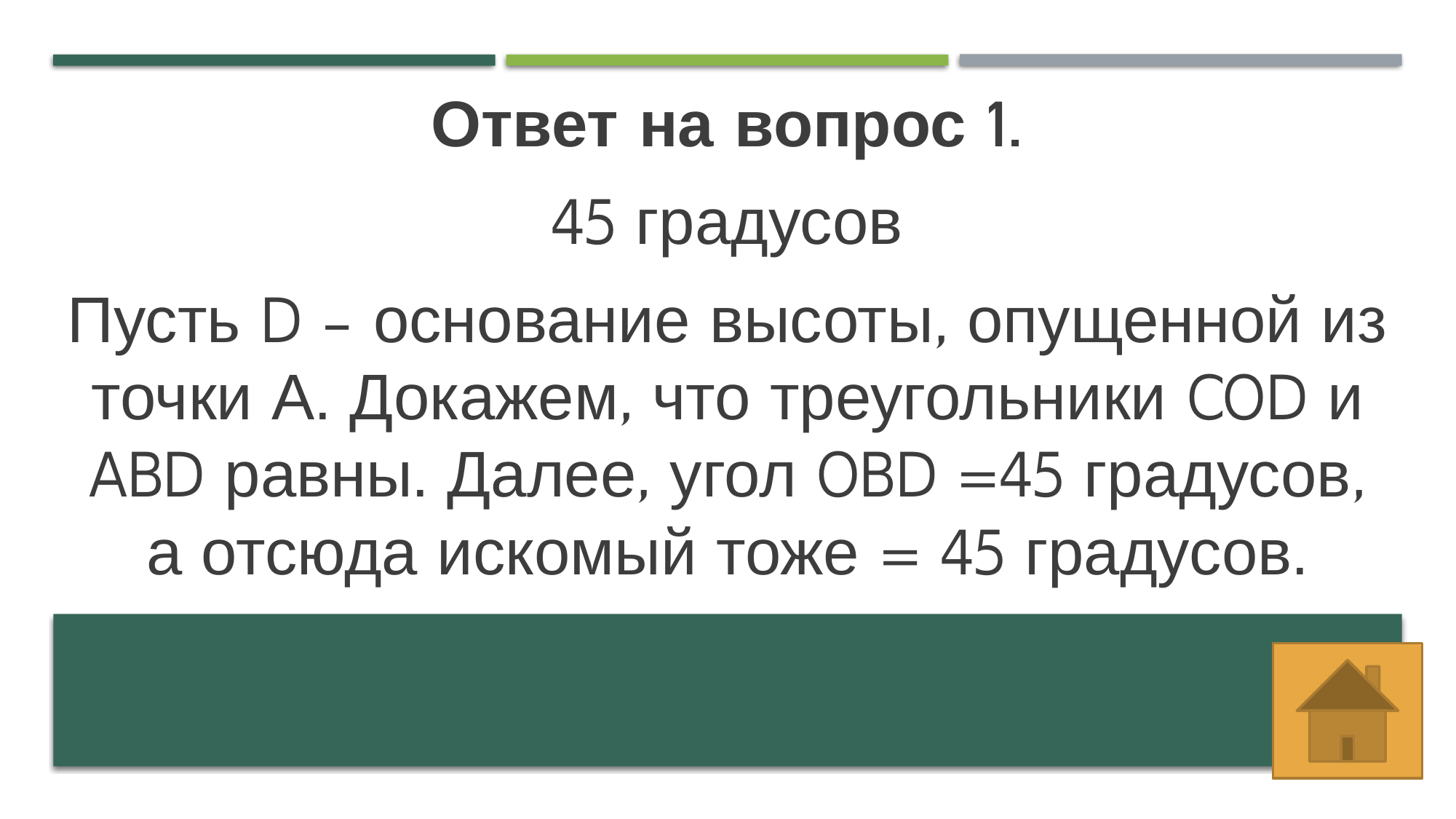

Ответ на вопрос 1.
45 градусов
Пусть D – основание высоты, опущенной из точки А. Докажем, что треугольники COD и ABD равны. Далее, угол OBD =45 градусов, а отсюда искомый тоже = 45 градусов.
#